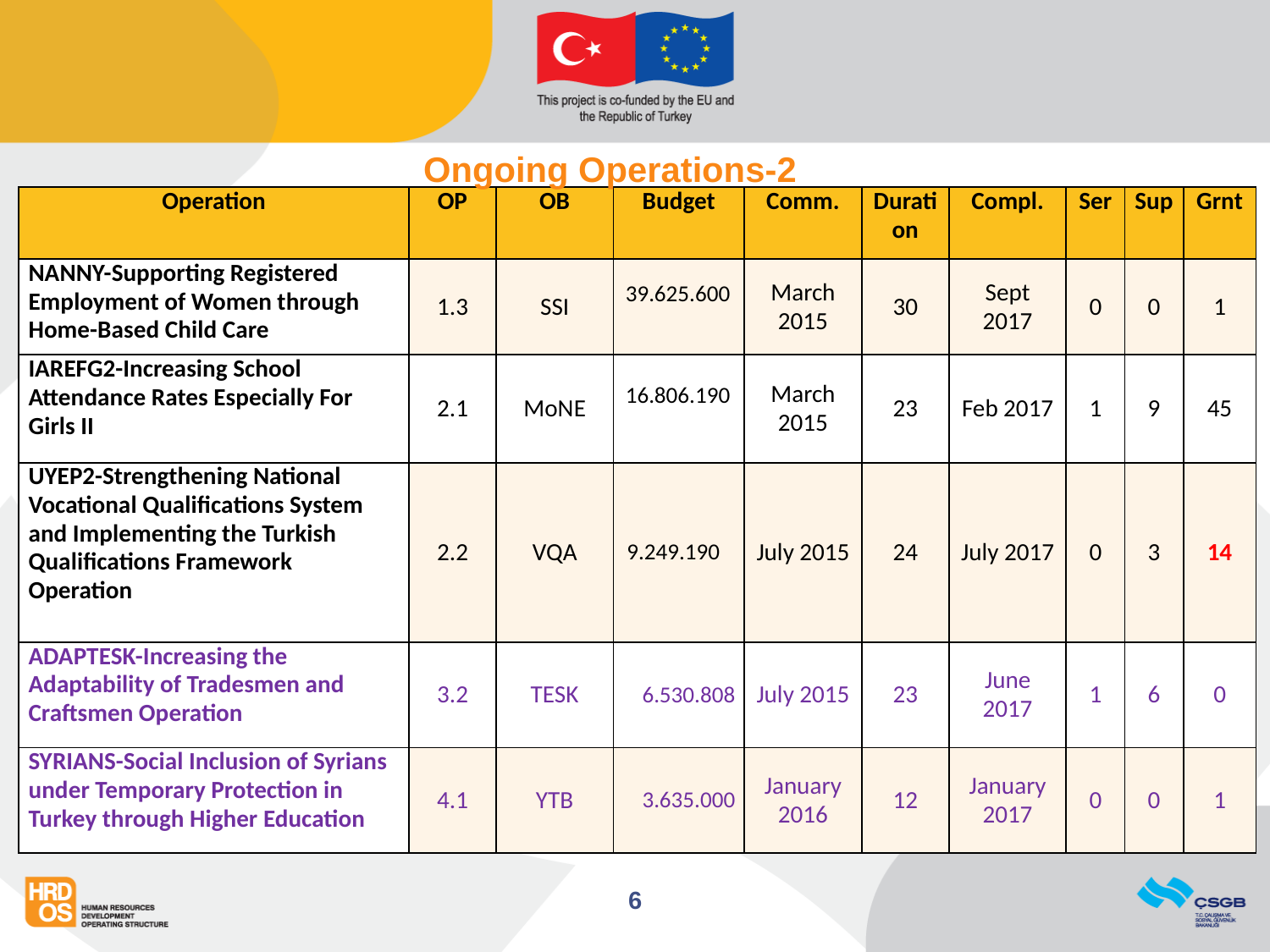

# Ongoing Operations-2
| Operation | OP | OB | Budget | Comm. | Duration | Compl. | Ser | Sup | Grnt |
| --- | --- | --- | --- | --- | --- | --- | --- | --- | --- |
| NANNY-Supporting Registered Employment of Women through Home-Based Child Care | 1.3 | SSI | 39.625.600 | March 2015 | 30 | Sept 2017 | 0 | 0 | 1 |
| IAREFG2-Increasing School Attendance Rates Especially For Girls II | 2.1 | MoNE | 16.806.190 | March 2015 | 23 | Feb 2017 | 1 | 9 | 45 |
| UYEP2-Strengthening National Vocational Qualifications System and Implementing the Turkish Qualifications Framework Operation | 2.2 | VQA | 9.249.190 | July 2015 | 24 | July 2017 | 0 | 3 | 14 |
| ADAPTESK-Increasing the Adaptability of Tradesmen and Craftsmen Operation | 3.2 | TESK | 6.530.808 | July 2015 | 23 | June 2017 | 1 | 6 | 0 |
| SYRIANS-Social Inclusion of Syrians under Temporary Protection in Turkey through Higher Education | 4.1 | YTB | 3.635.000 | January 2016 | 12 | January 2017 | 0 | 0 | 1 |
6